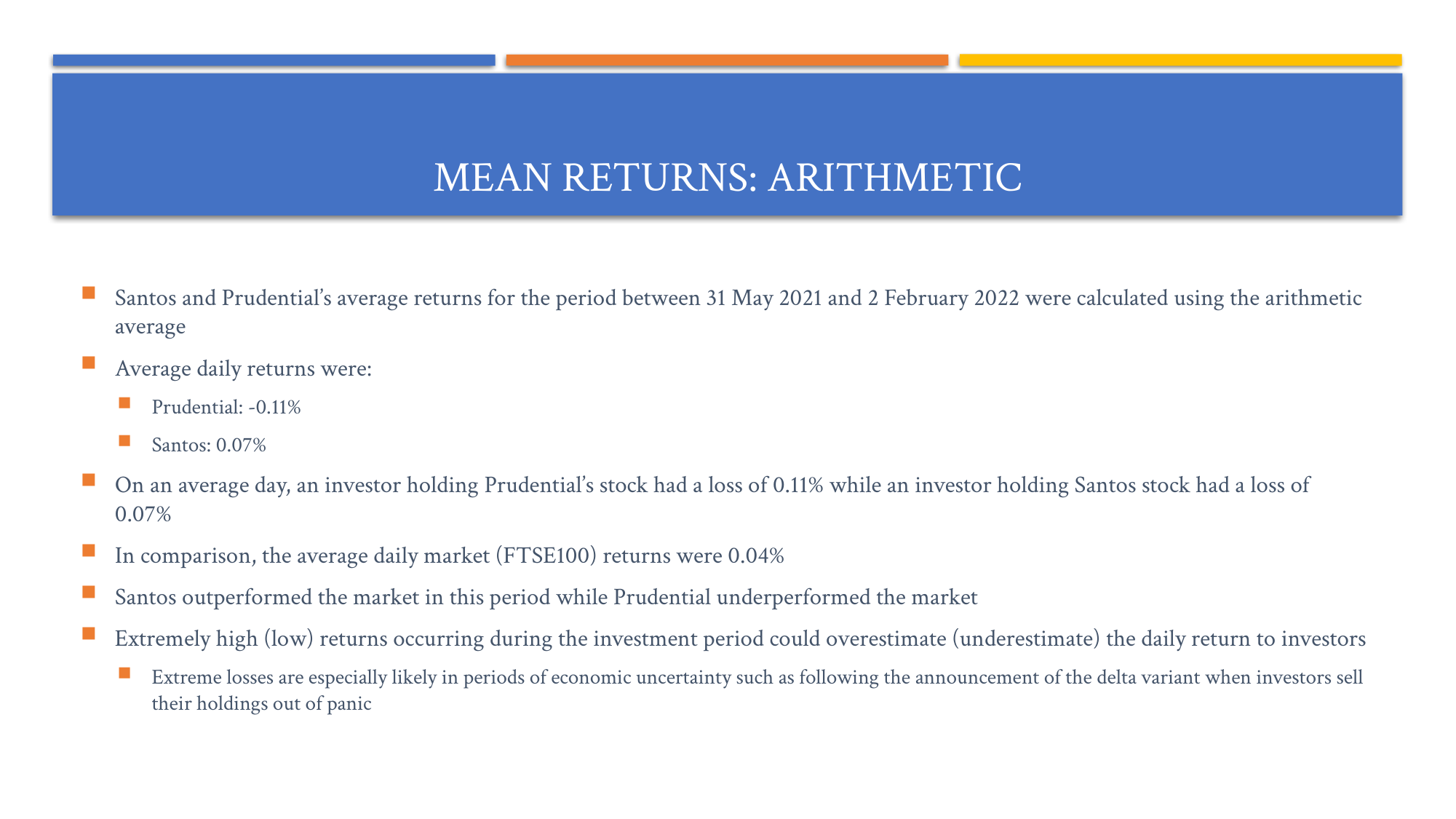

# MEAN RETURNS: ARITHMETIC
Santos and Prudential’s average returns for the period between 31 May 2021 and 2 February 2022 were calculated using the arithmetic average
Average daily returns were:
Prudential: -0.11%
Santos: 0.07%
On an average day, an investor holding Prudential’s stock had a loss of 0.11% while an investor holding Santos stock had a loss of 0.07%
In comparison, the average daily market (FTSE100) returns were 0.04%
Santos outperformed the market in this period while Prudential underperformed the market
Extremely high (low) returns occurring during the investment period could overestimate (underestimate) the daily return to investors
Extreme losses are especially likely in periods of economic uncertainty such as following the announcement of the delta variant when investors sell their holdings out of panic